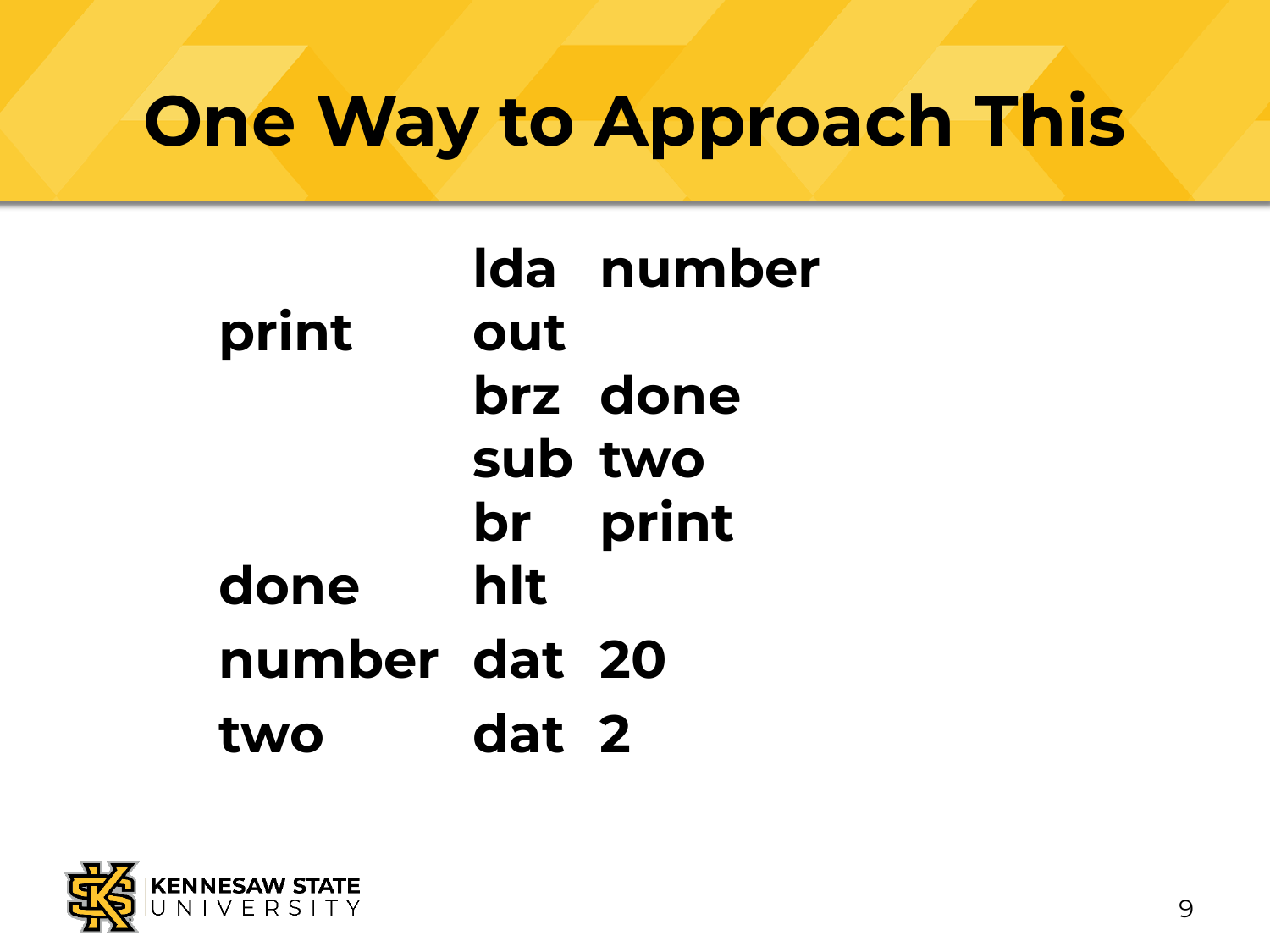

# One Way to Approach This
		lda	number
print	out
		brz	done
		sub	two
		br 	print
done	hlt
number	dat	20
two		dat	2
9